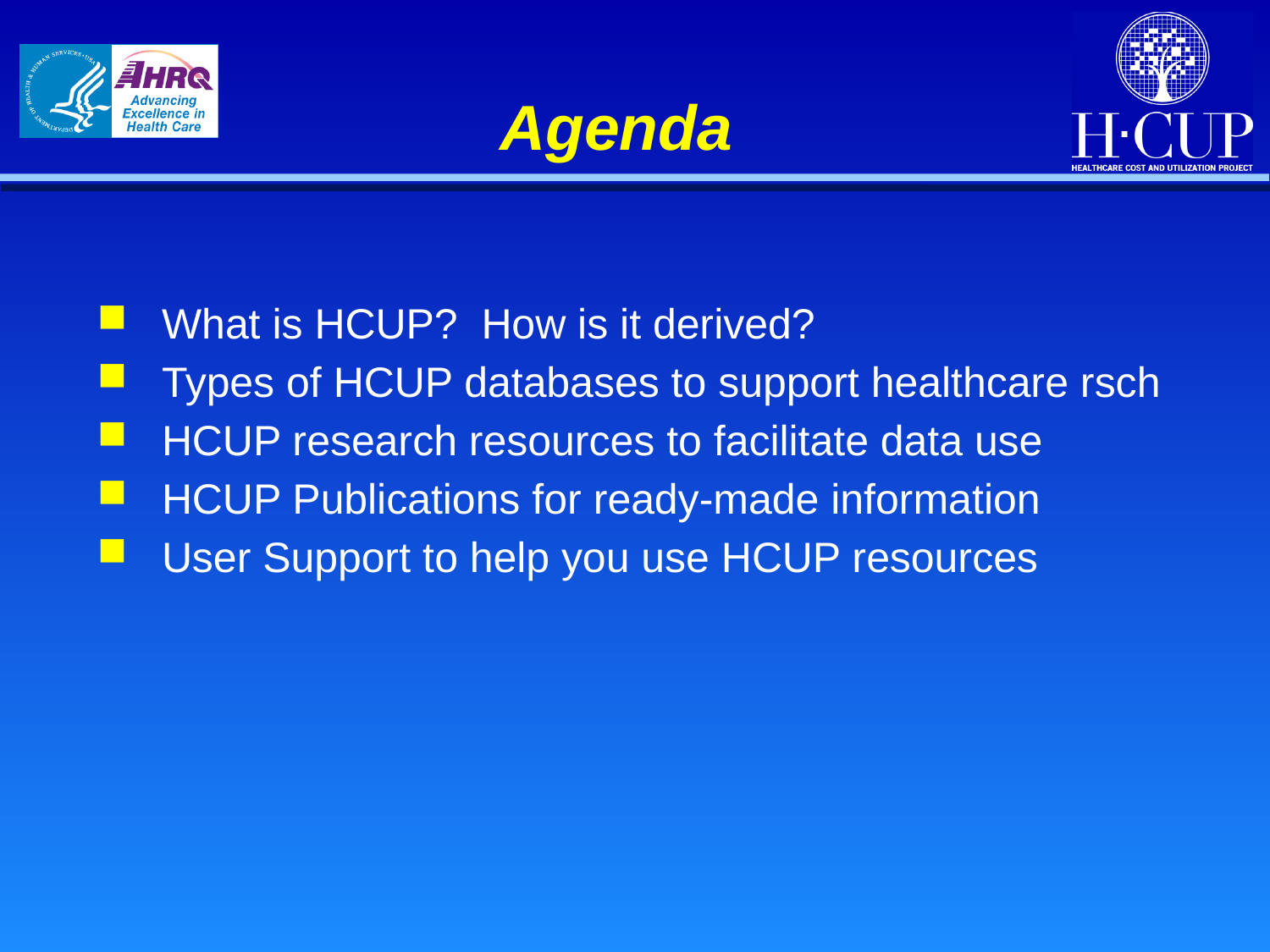

# Agenda

What is HCUP?  How is it derived?
Types of HCUP databases to support healthcare rsch
HCUP research resources to facilitate data use
HCUP Publications for ready-made information
User Support to help you use HCUP resources